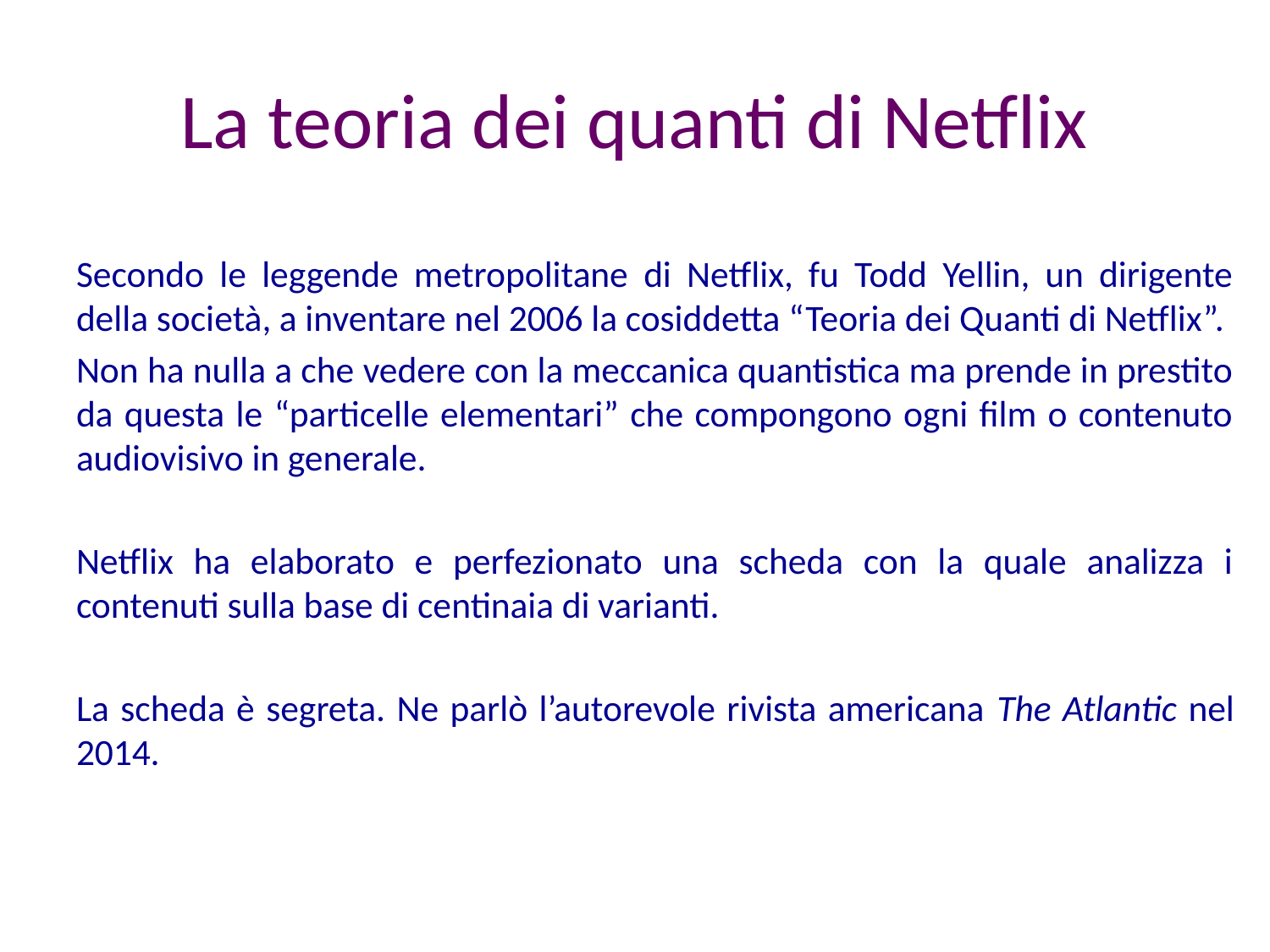

# La teoria dei quanti di Netflix
Secondo le leggende metropolitane di Netflix, fu Todd Yellin, un dirigente della società, a inventare nel 2006 la cosiddetta “Teoria dei Quanti di Netflix”.
Non ha nulla a che vedere con la meccanica quantistica ma prende in prestito da questa le “particelle elementari” che compongono ogni film o contenuto audiovisivo in generale.

Netflix ha elaborato e perfezionato una scheda con la quale analizza i contenuti sulla base di centinaia di varianti.

La scheda è segreta. Ne parlò l’autorevole rivista americana The Atlantic nel 2014.